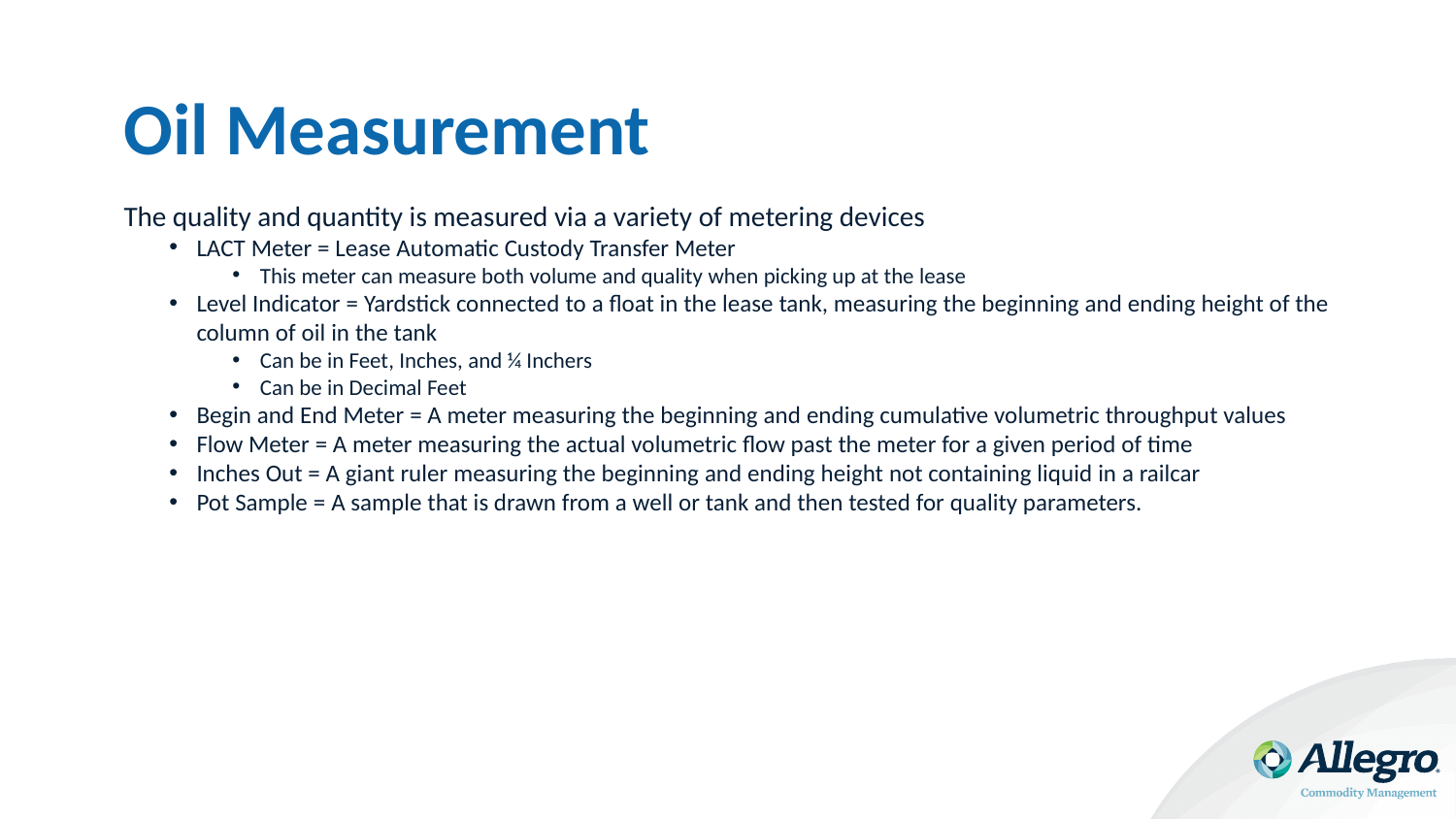

# Oil Measurement
The quality and quantity is measured via a variety of metering devices
LACT Meter = Lease Automatic Custody Transfer Meter
This meter can measure both volume and quality when picking up at the lease
Level Indicator = Yardstick connected to a float in the lease tank, measuring the beginning and ending height of the column of oil in the tank
Can be in Feet, Inches, and ¼ Inchers
Can be in Decimal Feet
Begin and End Meter = A meter measuring the beginning and ending cumulative volumetric throughput values
Flow Meter = A meter measuring the actual volumetric flow past the meter for a given period of time
Inches Out = A giant ruler measuring the beginning and ending height not containing liquid in a railcar
Pot Sample = A sample that is drawn from a well or tank and then tested for quality parameters.